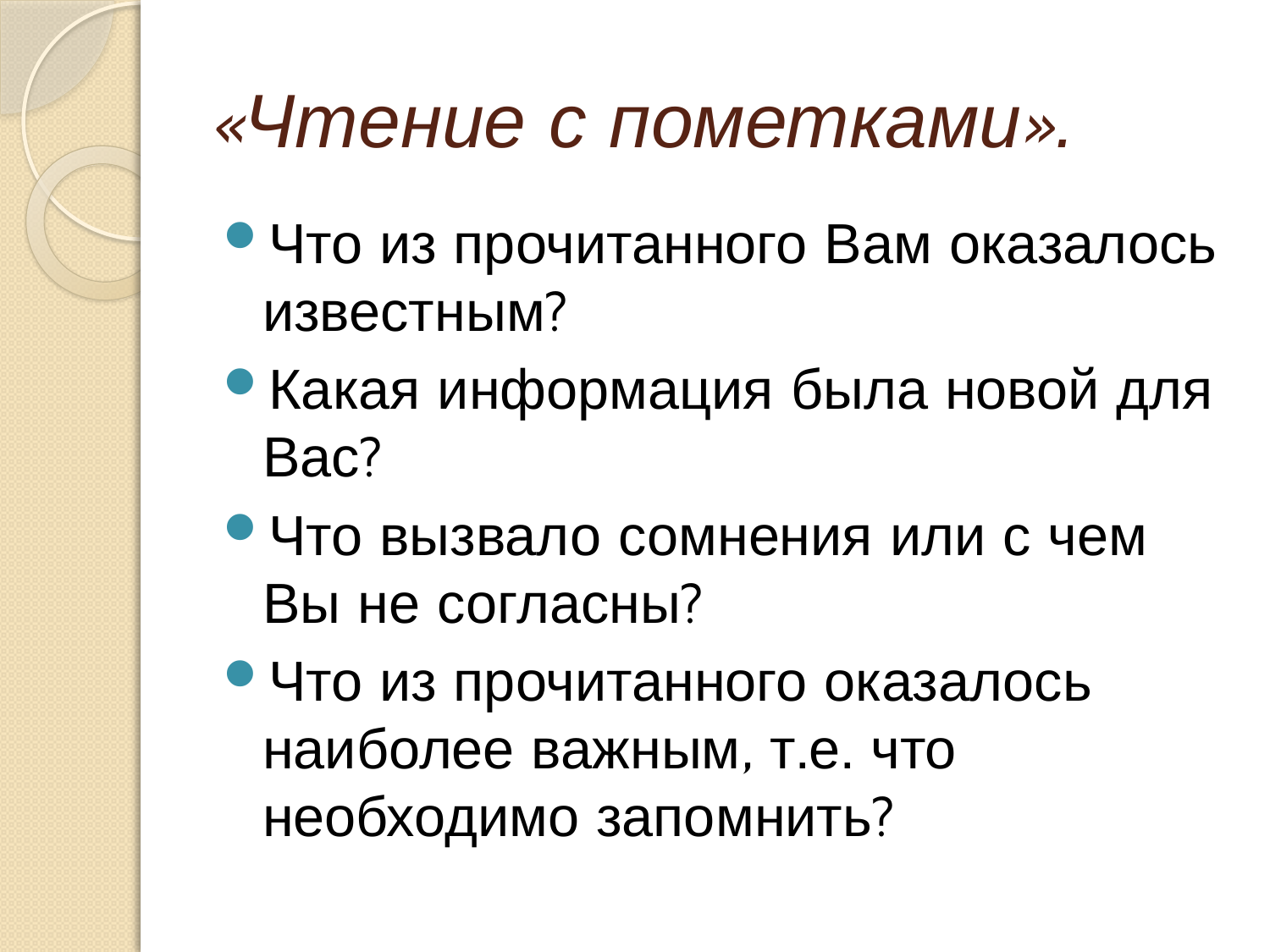

# «Чтение с пометками».
Что из прочитанного Вам оказалось известным?
Какая информация была новой для Вас?
Что вызвало сомнения или с чем Вы не согласны?
Что из прочитанного оказалось наиболее важным, т.е. что необходимо запомнить?